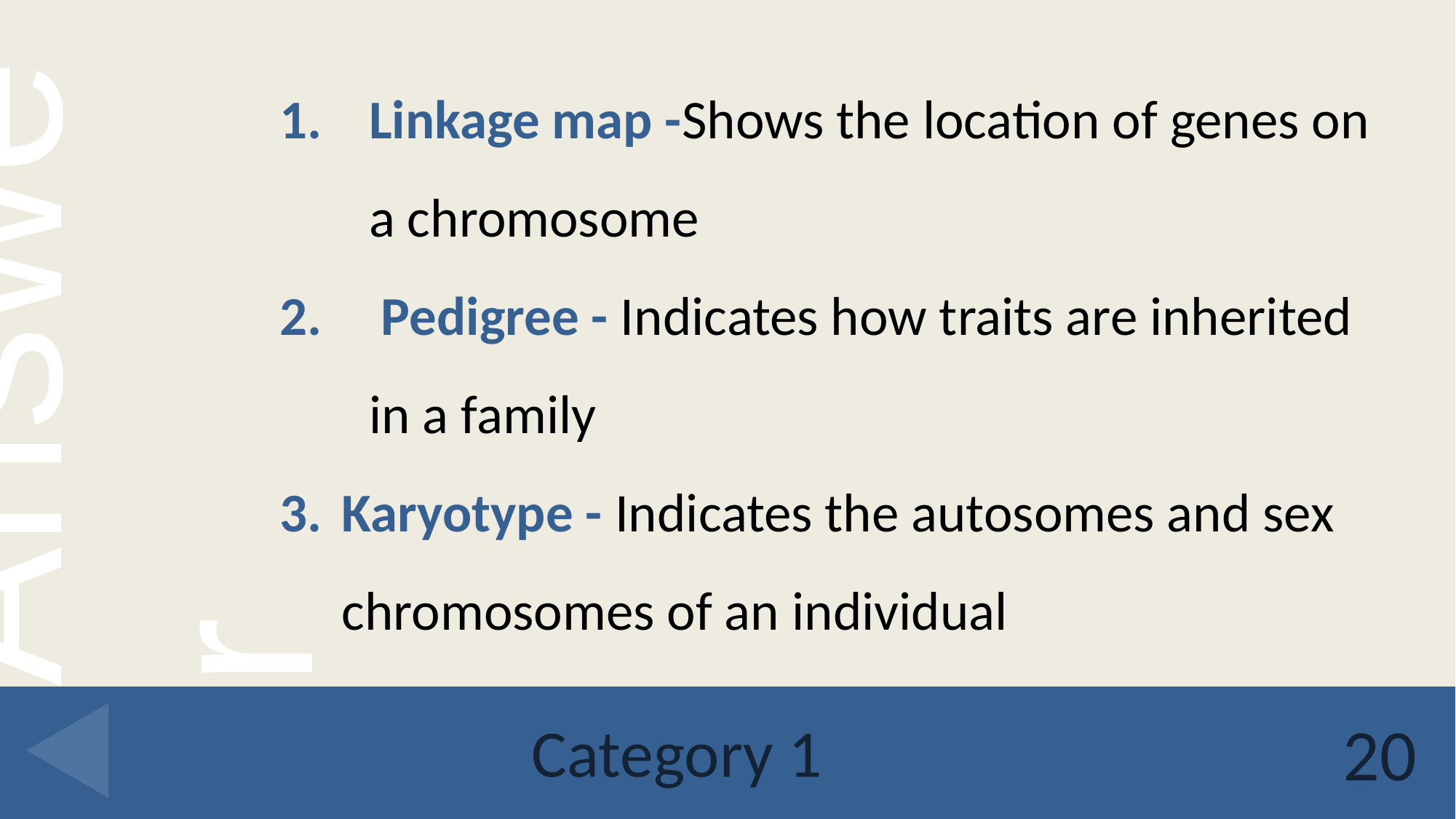

Linkage map -Shows the location of genes on a chromosome
 Pedigree - Indicates how traits are inherited in a family
Karyotype - Indicates the autosomes and sex chromosomes of an individual
# Category 1
20